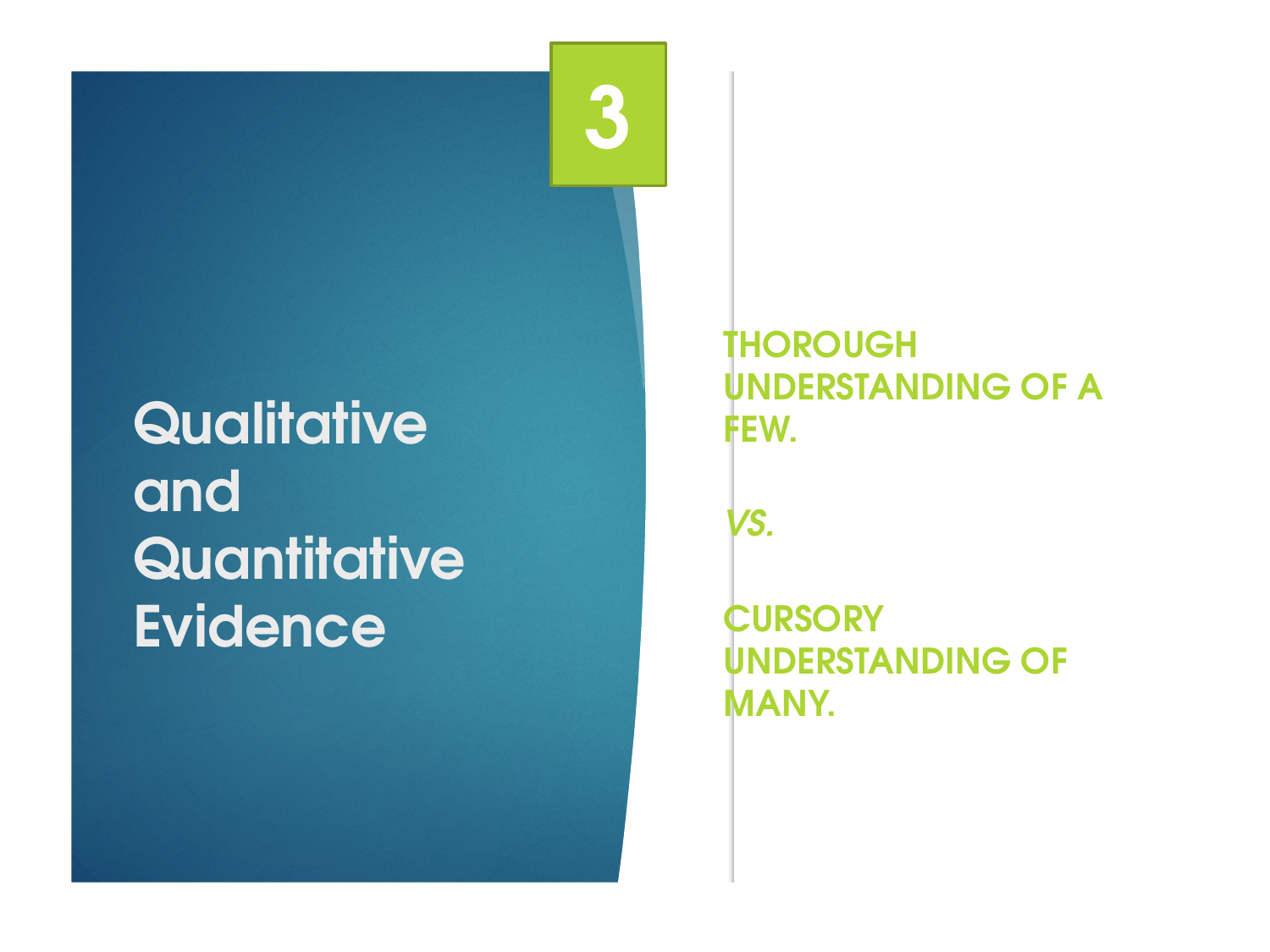

3
Thorough understanding of a few.

Vs.

Cursory understanding of many.
# Qualitative and Quantitative Evidence